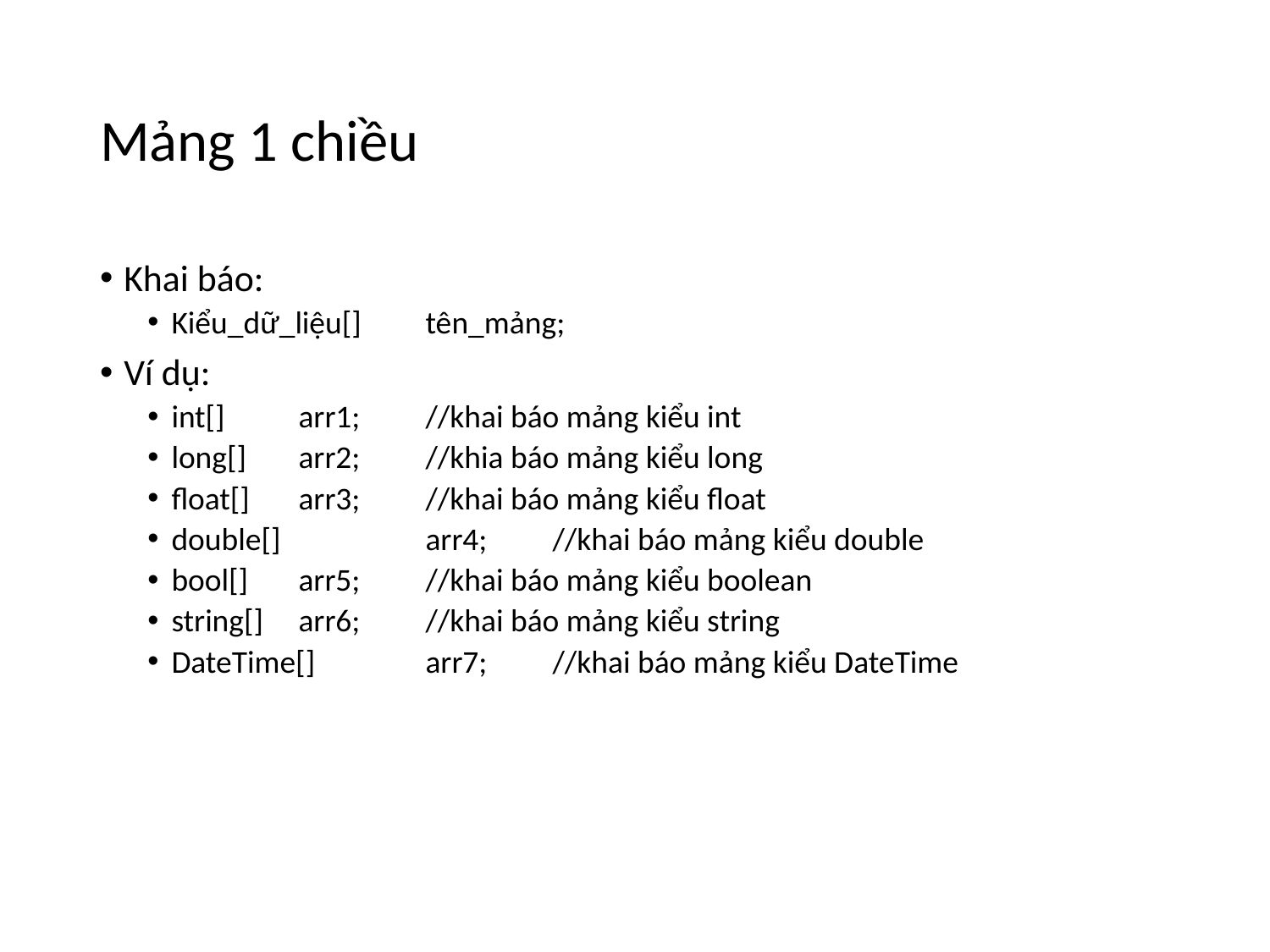

# Mảng 1 chiều
Khai báo:
Kiểu_dữ_liệu[]	tên_mảng;
Ví dụ:
int[]	arr1;	//khai báo mảng kiểu int
long[]	arr2;	//khia báo mảng kiểu long
float[]	arr3;	//khai báo mảng kiểu float
double[]		arr4;	//khai báo mảng kiểu double
bool[]	arr5;	//khai báo mảng kiểu boolean
string[]	arr6;	//khai báo mảng kiểu string
DateTime[]	arr7;	//khai báo mảng kiểu DateTime